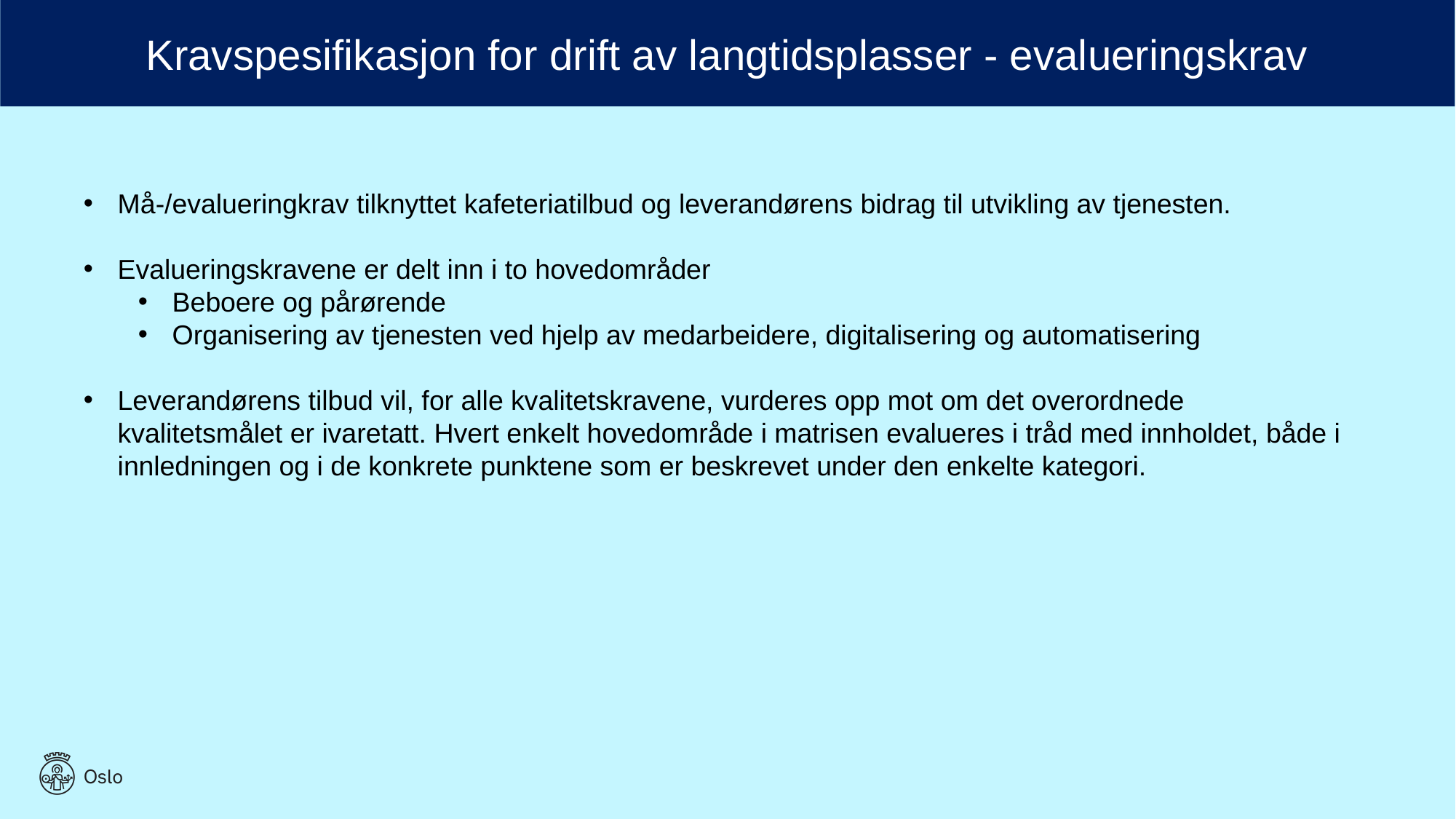

Kravspesifikasjon for drift av langtidsplasser - evalueringskrav
Må-/evalueringkrav tilknyttet kafeteriatilbud og leverandørens bidrag til utvikling av tjenesten.

Evalueringskravene er delt inn i to hovedområder
Beboere og pårørende
Organisering av tjenesten ved hjelp av medarbeidere, digitalisering og automatisering

Leverandørens tilbud vil, for alle kvalitetskravene, vurderes opp mot om det overordnede kvalitetsmålet er ivaretatt. Hvert enkelt hovedområde i matrisen evalueres i tråd med innholdet, både i innledningen og i de konkrete punktene som er beskrevet under den enkelte kategori.